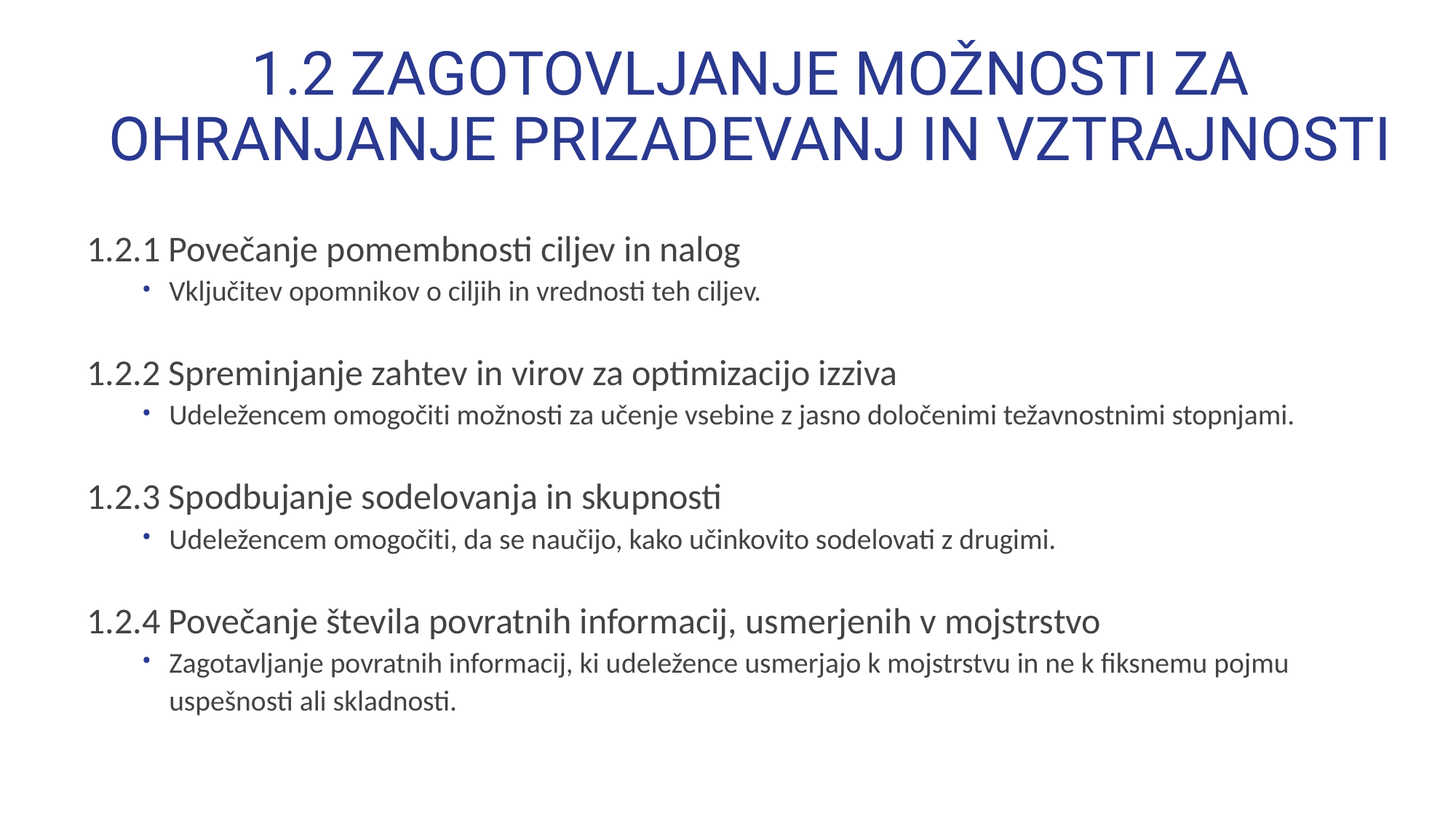

# 1.2 ZAGOTOVLJANJE MOŽNOSTI ZA OHRANJANJE PRIZADEVANJ IN VZTRAJNOSTI
1.2.1 Povečanje pomembnosti ciljev in nalog
Vključitev opomnikov o ciljih in vrednosti teh ciljev.

1.2.2 Spreminjanje zahtev in virov za optimizacijo izziva
Udeležencem omogočiti možnosti za učenje vsebine z jasno določenimi težavnostnimi stopnjami.

1.2.3 Spodbujanje sodelovanja in skupnosti
Udeležencem omogočiti, da se naučijo, kako učinkovito sodelovati z drugimi.

1.2.4 Povečanje števila povratnih informacij, usmerjenih v mojstrstvo
Zagotavljanje povratnih informacij, ki udeležence usmerjajo k mojstrstvu in ne k fiksnemu pojmu uspešnosti ali skladnosti.